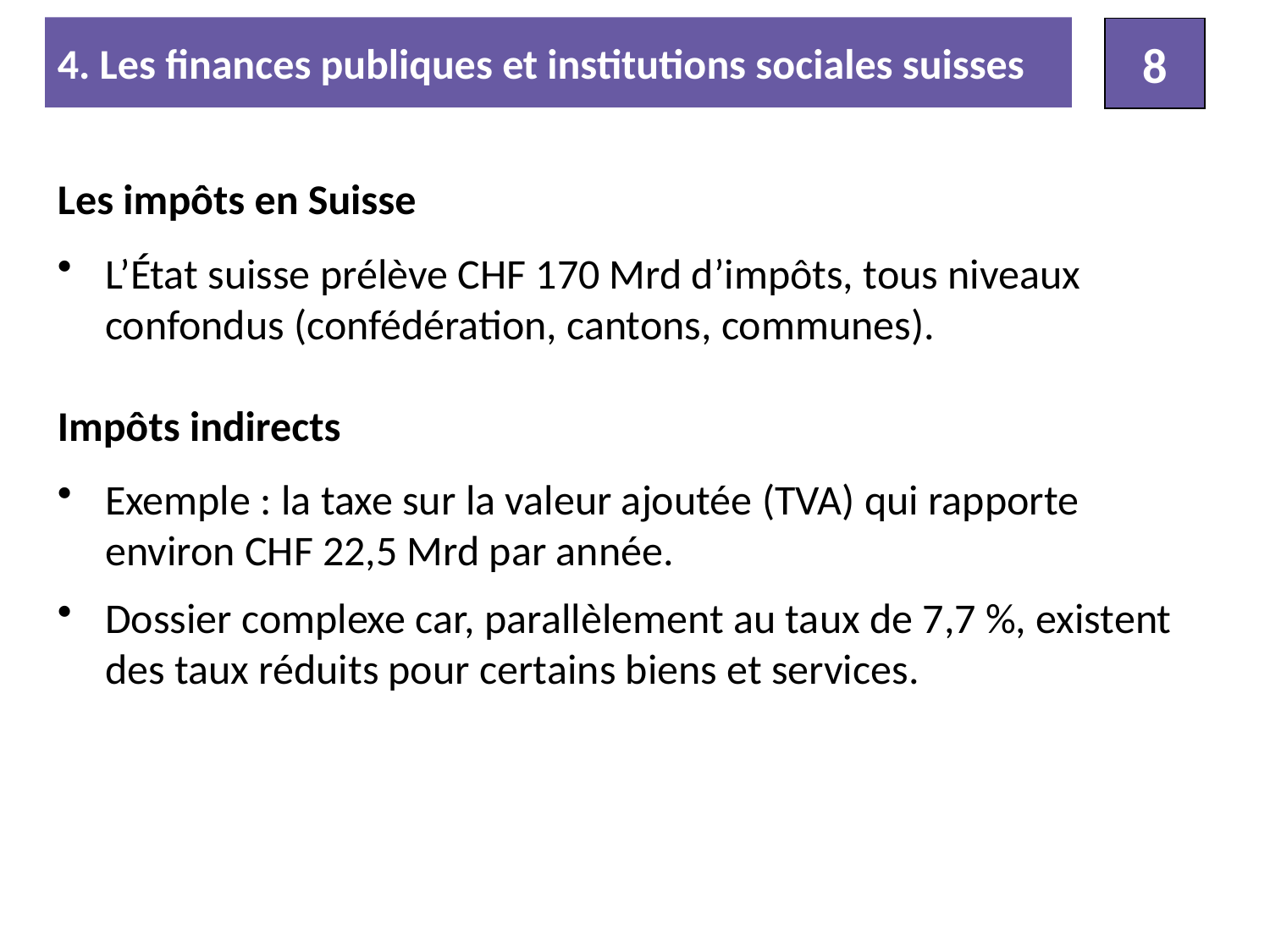

4. Les finances publiques et institutions sociales suisses
8

Les impôts en Suisse

L’État suisse prélève CHF 170 Mrd d’impôts, tous niveaux confondus (confédération, cantons, communes).

Impôts indirects

Exemple : la taxe sur la valeur ajoutée (TVA) qui rapporte environ CHF 22,5 Mrd par année.

Dossier complexe car, parallèlement au taux de 7,7 %, existent des taux réduits pour certains biens et services.